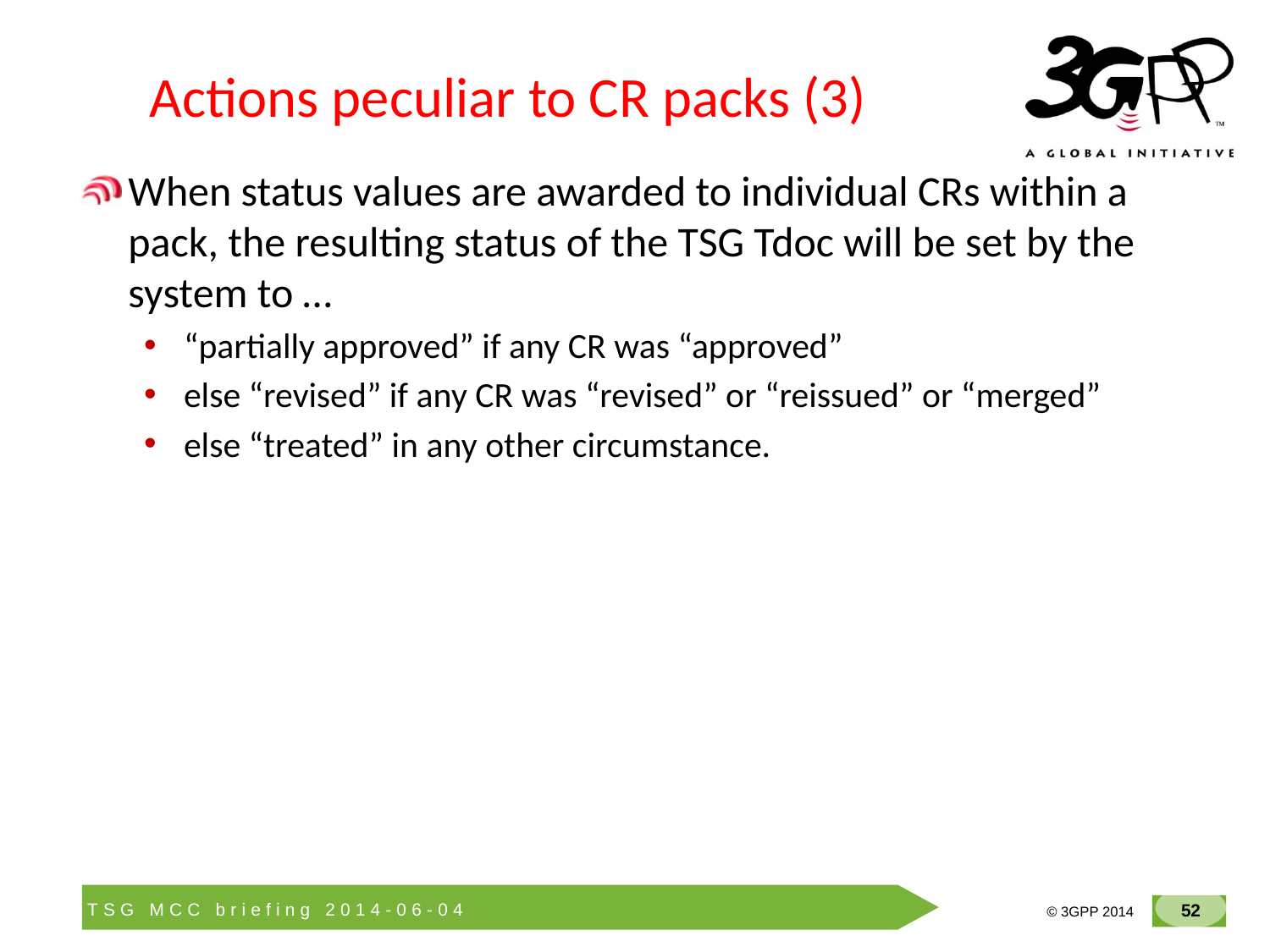

# Actions peculiar to CR packs (3)
When status values are awarded to individual CRs within a pack, the resulting status of the TSG Tdoc will be set by the system to …
“partially approved” if any CR was “approved”
else “revised” if any CR was “revised” or “reissued” or “merged”
else “treated” in any other circumstance.